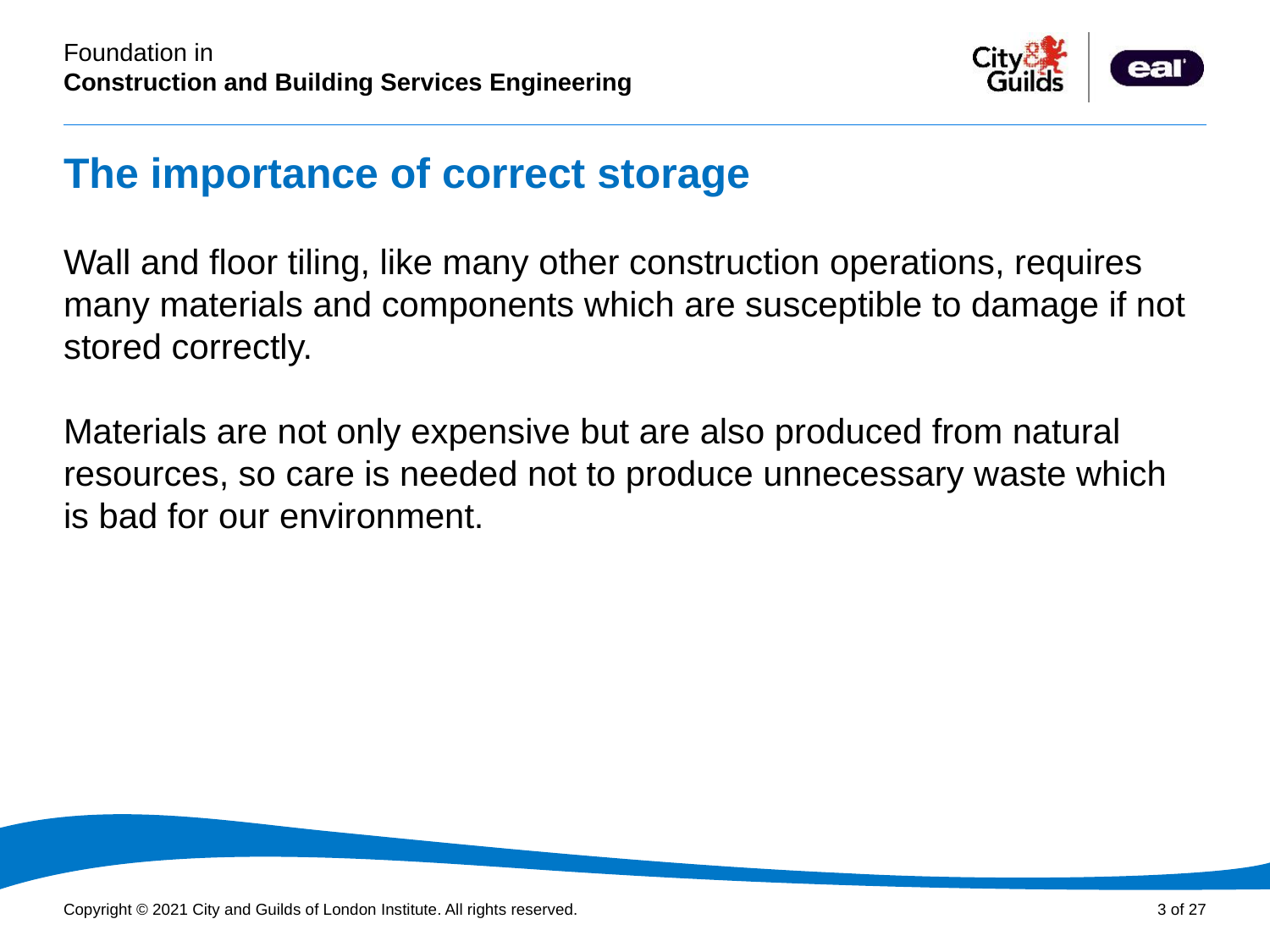

# The importance of correct storage Wall and floor tiling, like many other construction operations, requires many materials and components which are susceptible to damage if not stored correctly. Materials are not only expensive but are also produced from natural resources, so care is needed not to produce unnecessary waste which is bad for our environment.

PowerPoint presentation